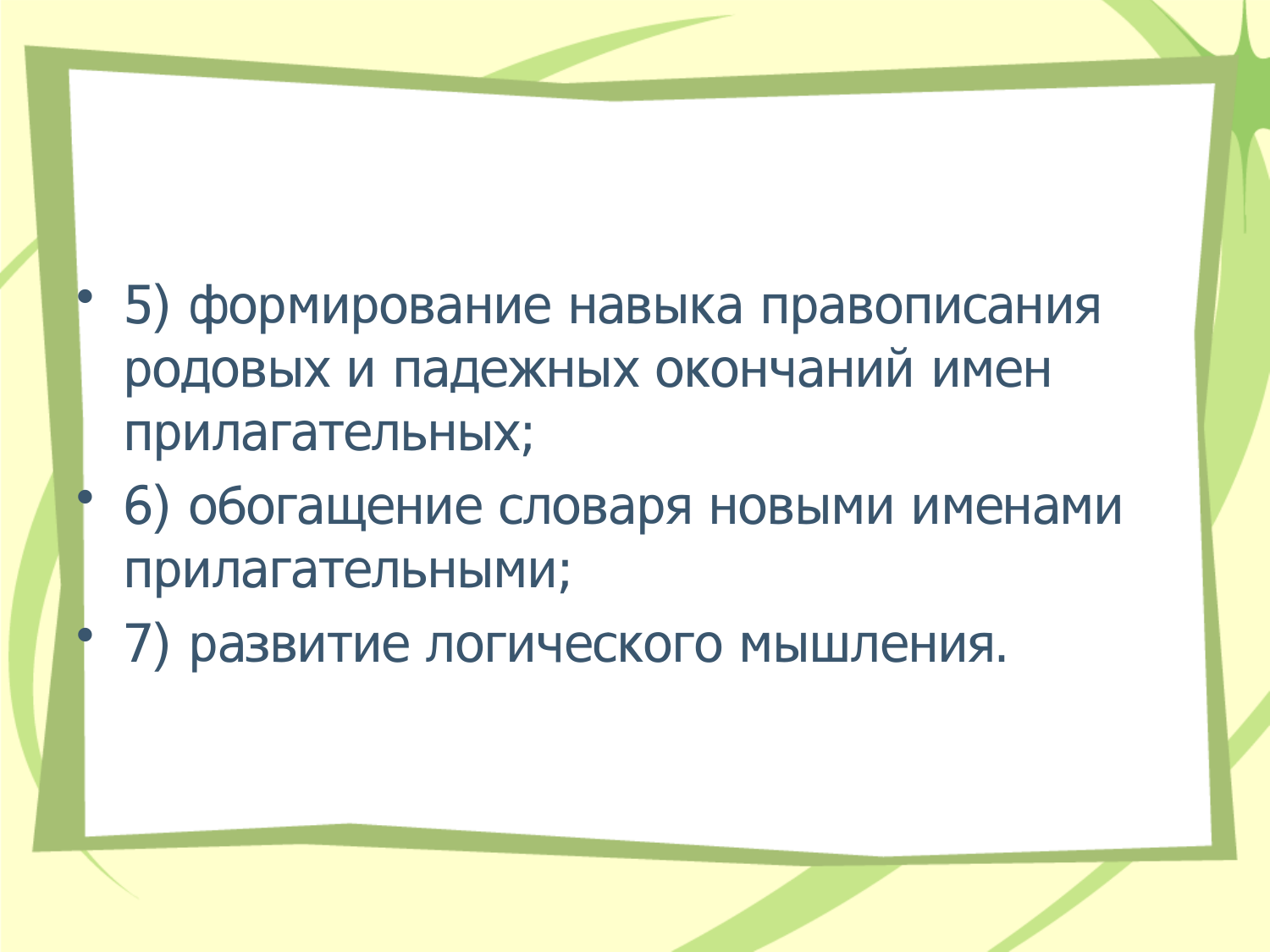

#
5) формирование навыка правописания родовых и падежных окончаний имен прилагательных;
6) обогащение словаря новыми именами прилагательными;
7) развитие логического мышления.